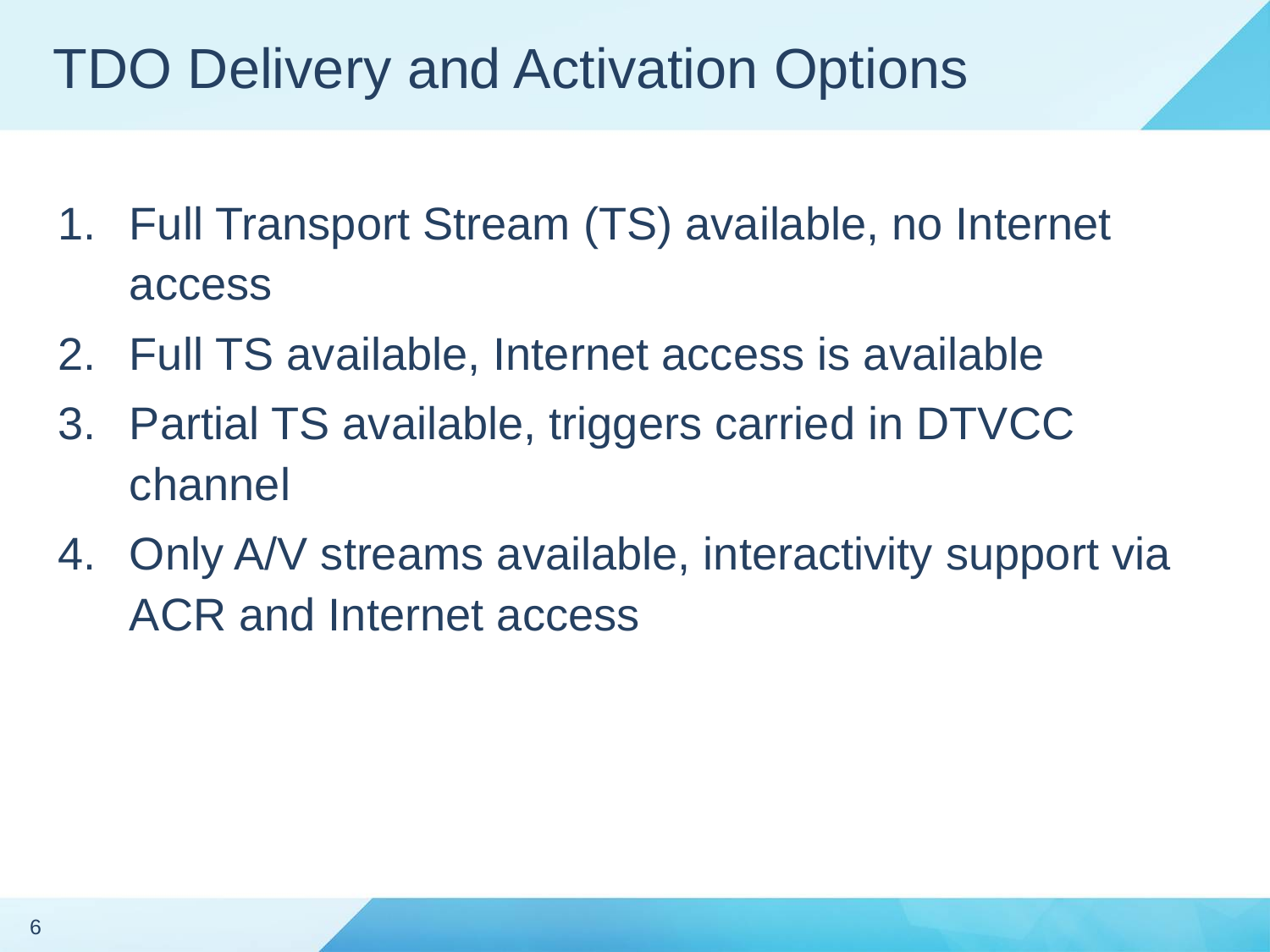

# TDO Delivery and Activation Options
Full Transport Stream (TS) available, no Internet access
Full TS available, Internet access is available
Partial TS available, triggers carried in DTVCC channel
Only A/V streams available, interactivity support via ACR and Internet access
6